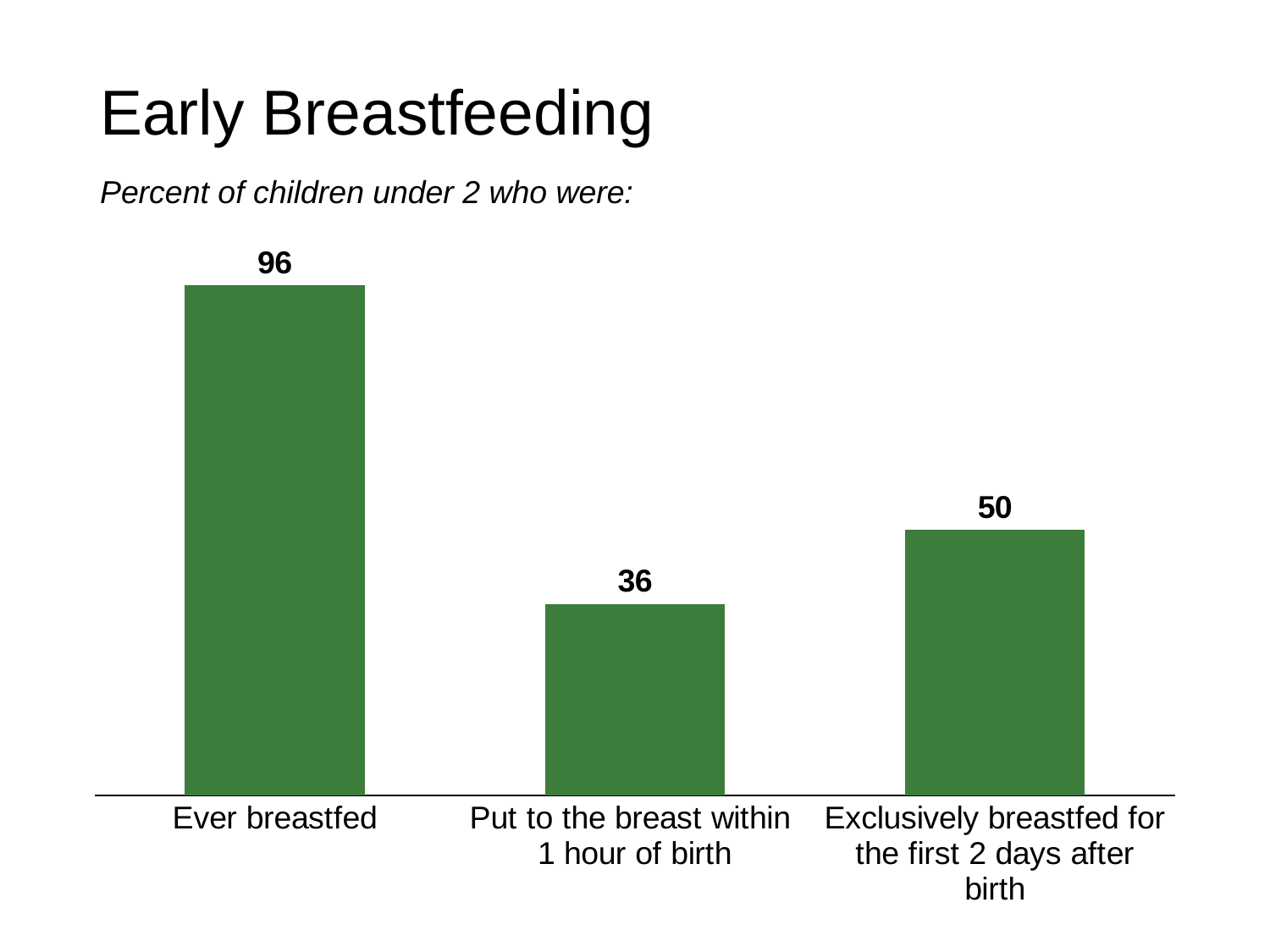

# Early Breastfeeding
Percent of children under 2 who were:

### Chart

| Category | Ever breastfed |
|---|---|
| Ever breastfed | 96.0 |
| Put to the breast within
1 hour of birth | 36.0 |
| Exclusively breastfed for the first 2 days after birth | 50.0 |